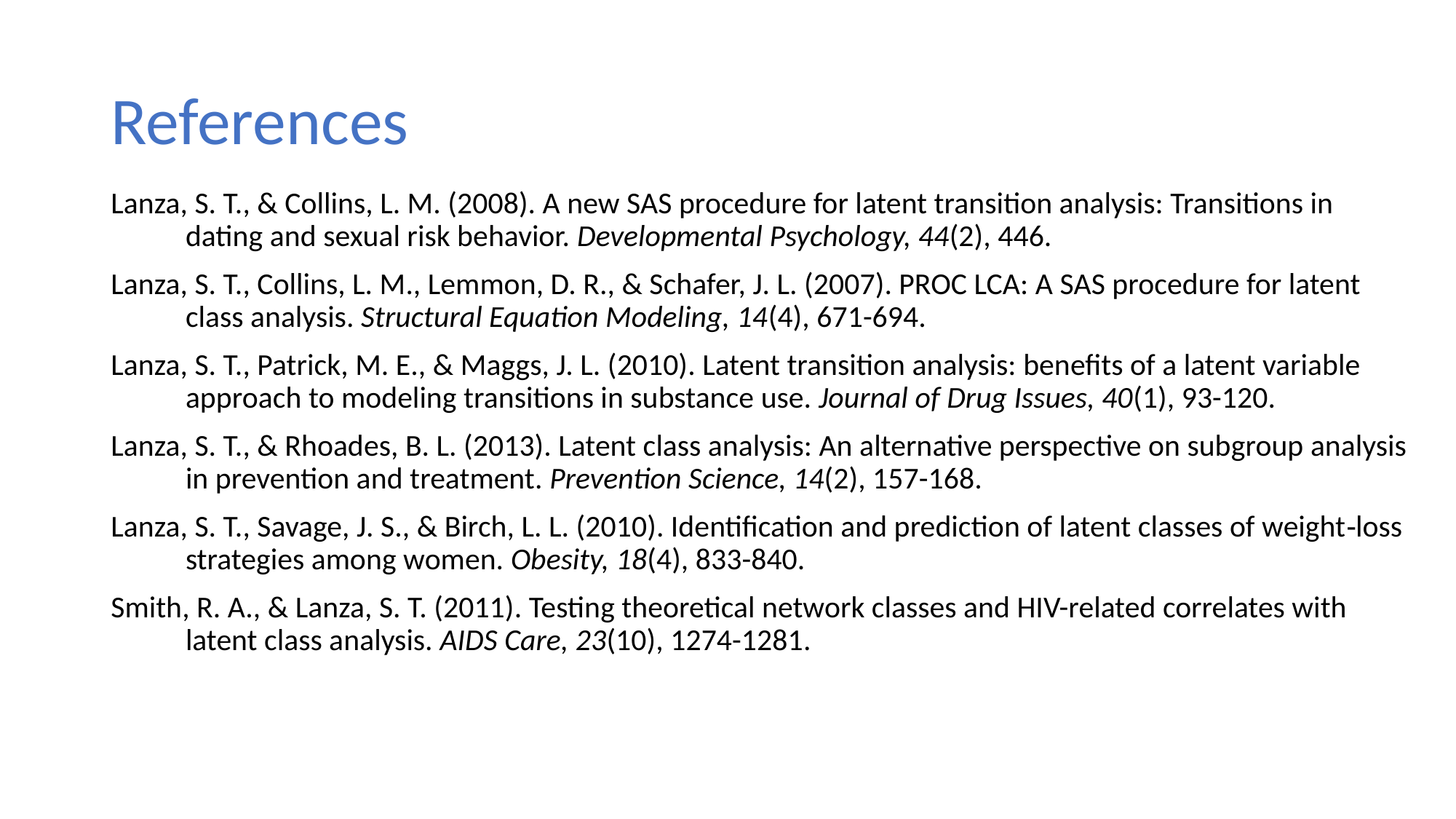

# References
Lanza, S. T., & Collins, L. M. (2008). A new SAS procedure for latent transition analysis: Transitions in dating and sexual risk behavior. Developmental Psychology, 44(2), 446.
Lanza, S. T., Collins, L. M., Lemmon, D. R., & Schafer, J. L. (2007). PROC LCA: A SAS procedure for latent class analysis. Structural Equation Modeling, 14(4), 671-694.
Lanza, S. T., Patrick, M. E., & Maggs, J. L. (2010). Latent transition analysis: benefits of a latent variable approach to modeling transitions in substance use. Journal of Drug Issues, 40(1), 93-120.
Lanza, S. T., & Rhoades, B. L. (2013). Latent class analysis: An alternative perspective on subgroup analysis in prevention and treatment. Prevention Science, 14(2), 157-168.
Lanza, S. T., Savage, J. S., & Birch, L. L. (2010). Identification and prediction of latent classes of weight‐loss strategies among women. Obesity, 18(4), 833-840.
Smith, R. A., & Lanza, S. T. (2011). Testing theoretical network classes and HIV-related correlates with latent class analysis. AIDS Care, 23(10), 1274-1281.